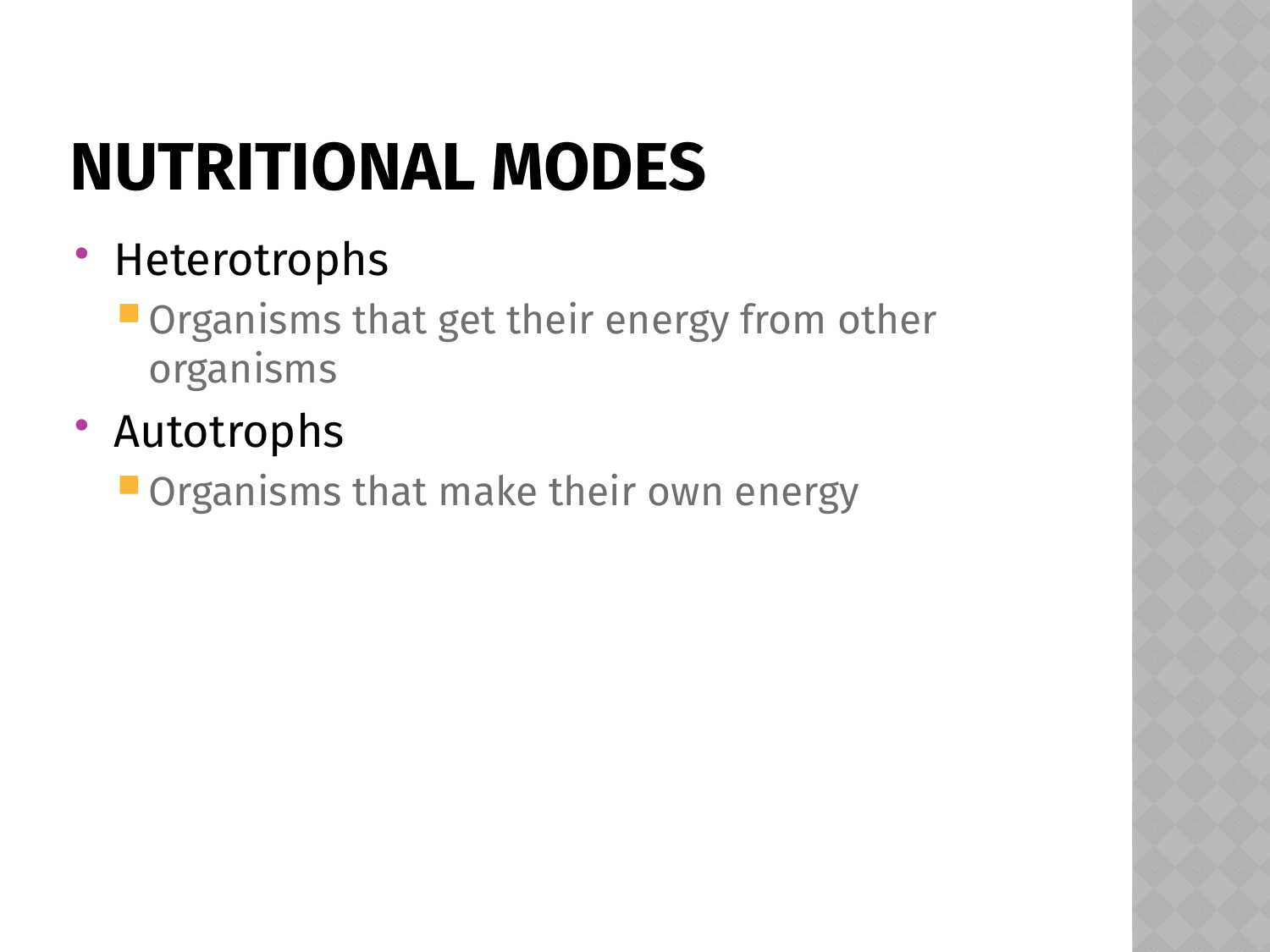

# Nutritional Modes
Heterotrophs
Organisms that get their energy from other organisms
Autotrophs
Organisms that make their own energy